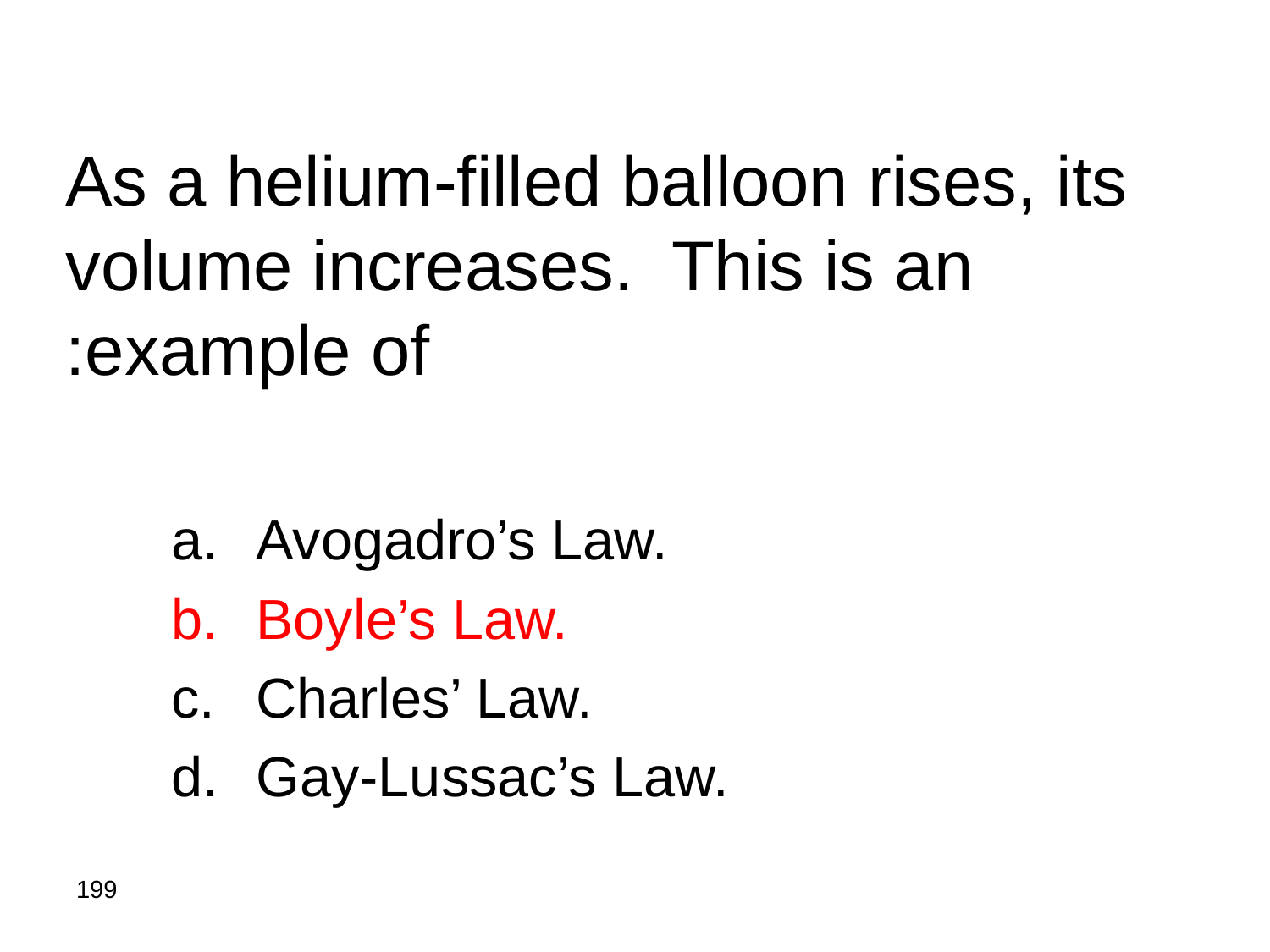

# As a helium-filled balloon rises, its volume increases.  This is an example of:
Avogadro’s Law.
Boyle’s Law.
Charles’ Law.
Gay-Lussac’s Law.
199